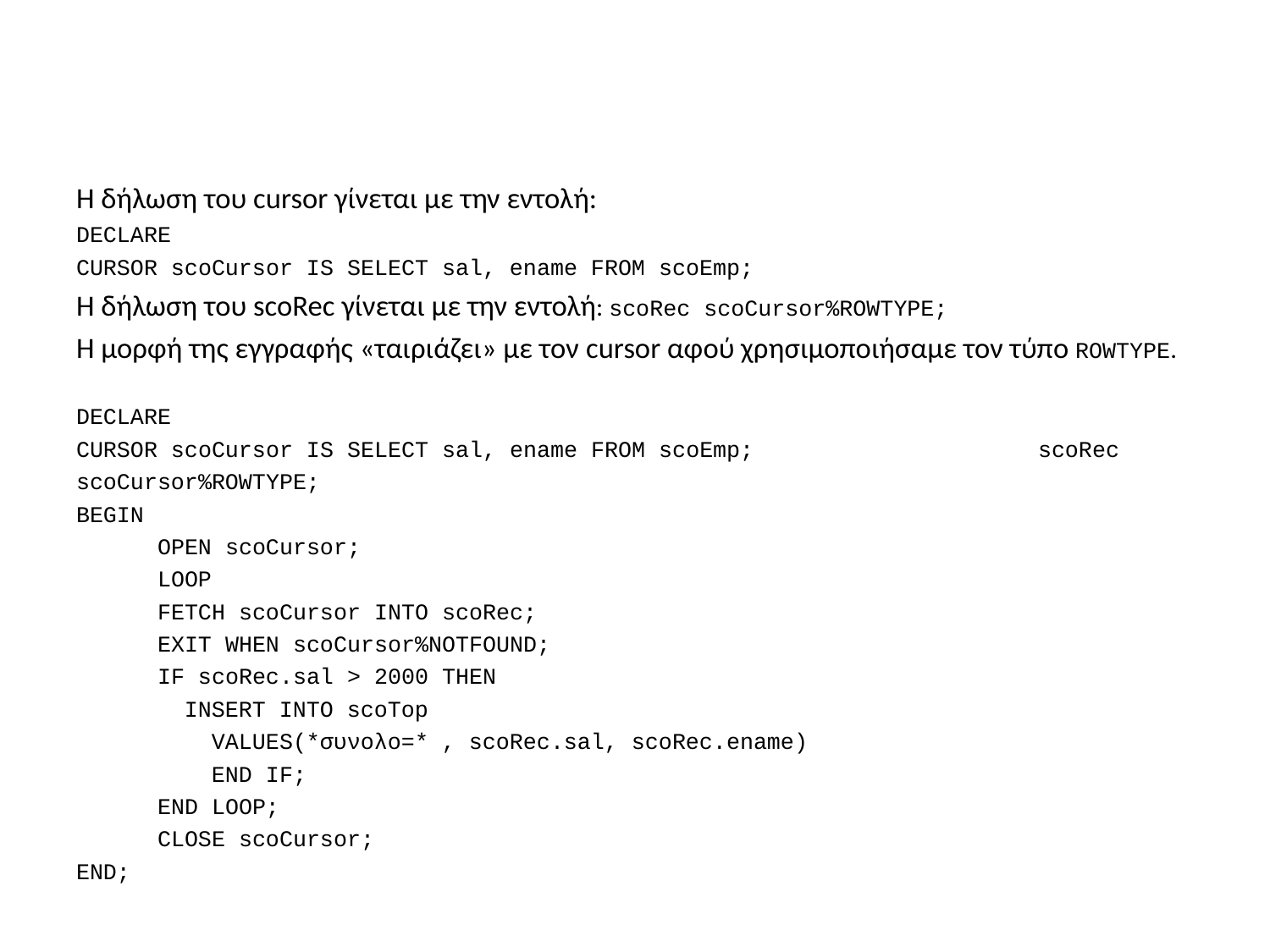

#
Η δήλωση του cursor γίνεται με την εντολή:
DECLARE
CURSOR scoCursor IS SELECT sal, ename FROM scoEmp;
Η δήλωση του scoRec γίνεται με την εντολή: scoRec scoCursor%ROWTYPE;
Η μορφή της εγγραφής «ταιριάζει» με τον cursor αφού χρησιμοποιήσαμε τον τύπο ROWTYPE.

DECLARE
CURSOR scoCursor IS SELECT sal, ename FROM scoEmp;                     scoRec scoCursor%ROWTYPE;
BEGIN
	OPEN scoCursor;
	LOOP
		FETCH scoCursor INTO scoRec;
		EXIT WHEN scoCursor%NOTFOUND;
		IF scoRec.sal > 2000 THEN
		  INSERT INTO scoTop
		    VALUES(*συνολο=* , scoRec.sal, scoRec.ename)
	    END IF;
	END LOOP;
	CLOSE scoCursor;
END;